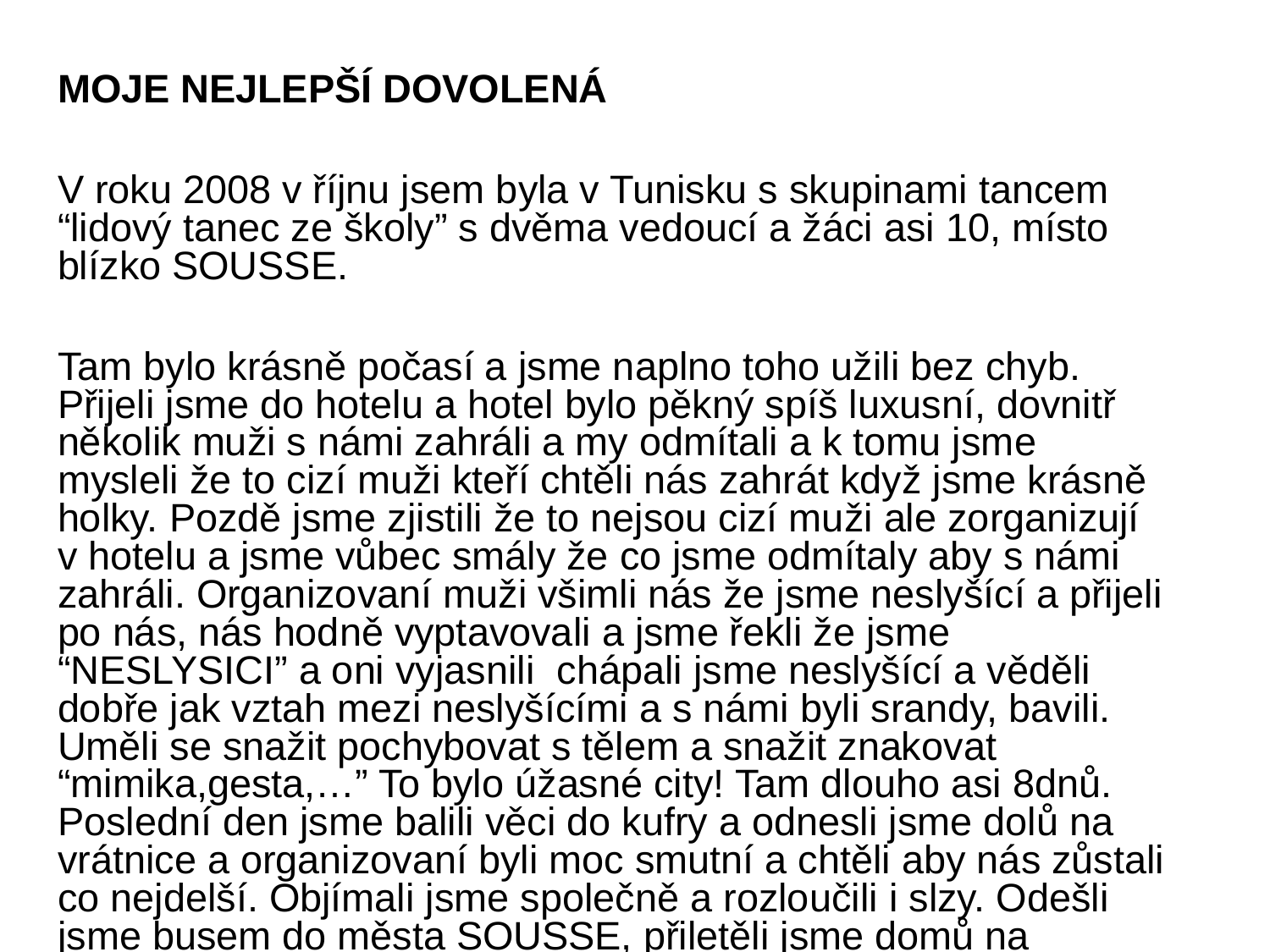

MOJE NEJLEPŠÍ DOVOLENÁ

V roku 2008 v říjnu jsem byla v Tunisku s skupinami tancem “lidový tanec ze školy” s dvěma vedoucí a žáci asi 10, místo blízko SOUSSE.

Tam bylo krásně počasí a jsme naplno toho užili bez chyb. Přijeli jsme do hotelu a hotel bylo pěkný spíš luxusní, dovnitř několik muži s námi zahráli a my odmítali a k tomu jsme mysleli že to cizí muži kteří chtěli nás zahrát když jsme krásně holky. Pozdě jsme zjistili že to nejsou cizí muži ale zorganizují v hotelu a jsme vůbec smály že co jsme odmítaly aby s námi zahráli. Organizovaní muži všimli nás že jsme neslyšící a přijeli po nás, nás hodně vyptavovali a jsme řekli že jsme “NESLYSICI” a oni vyjasnili  chápali jsme neslyšící a věděli dobře jak vztah mezi neslyšícími a s námi byli srandy, bavili. Uměli se snažit pochybovat s tělem a snažit znakovat “mimika,gesta,…” To bylo úžasné city! Tam dlouho asi 8dnů. Poslední den jsme balili věci do kufry a odnesli jsme dolů na vrátnice a organizovaní byli moc smutní a chtěli aby nás zůstali co nejdelší. Objímali jsme společně a rozloučili i slzy. Odešli jsme busem do města SOUSSE, přiletěli jsme domů na Slovensku do Bratislavy. 8 dnů bylo krásně počasí a žádné ošklivé počasí, porad svítili slunce.